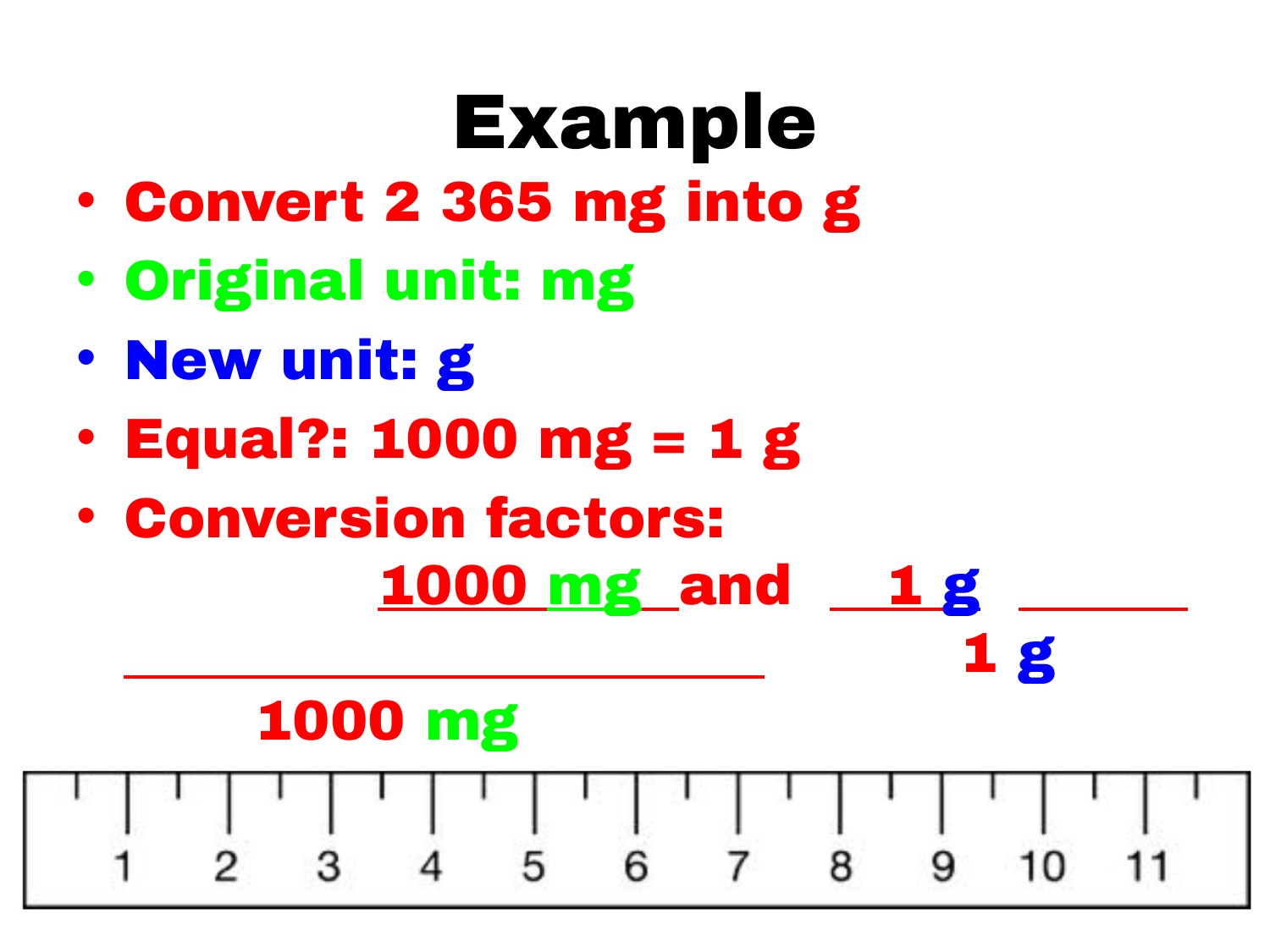

# Example
Convert 2 365 mg into g
Original unit: mg
New unit: g
Equal?: 1000 mg = 1 g
Conversion factors:                                   	1000 mg  and     1 g                                              	    1 g               1000 mg